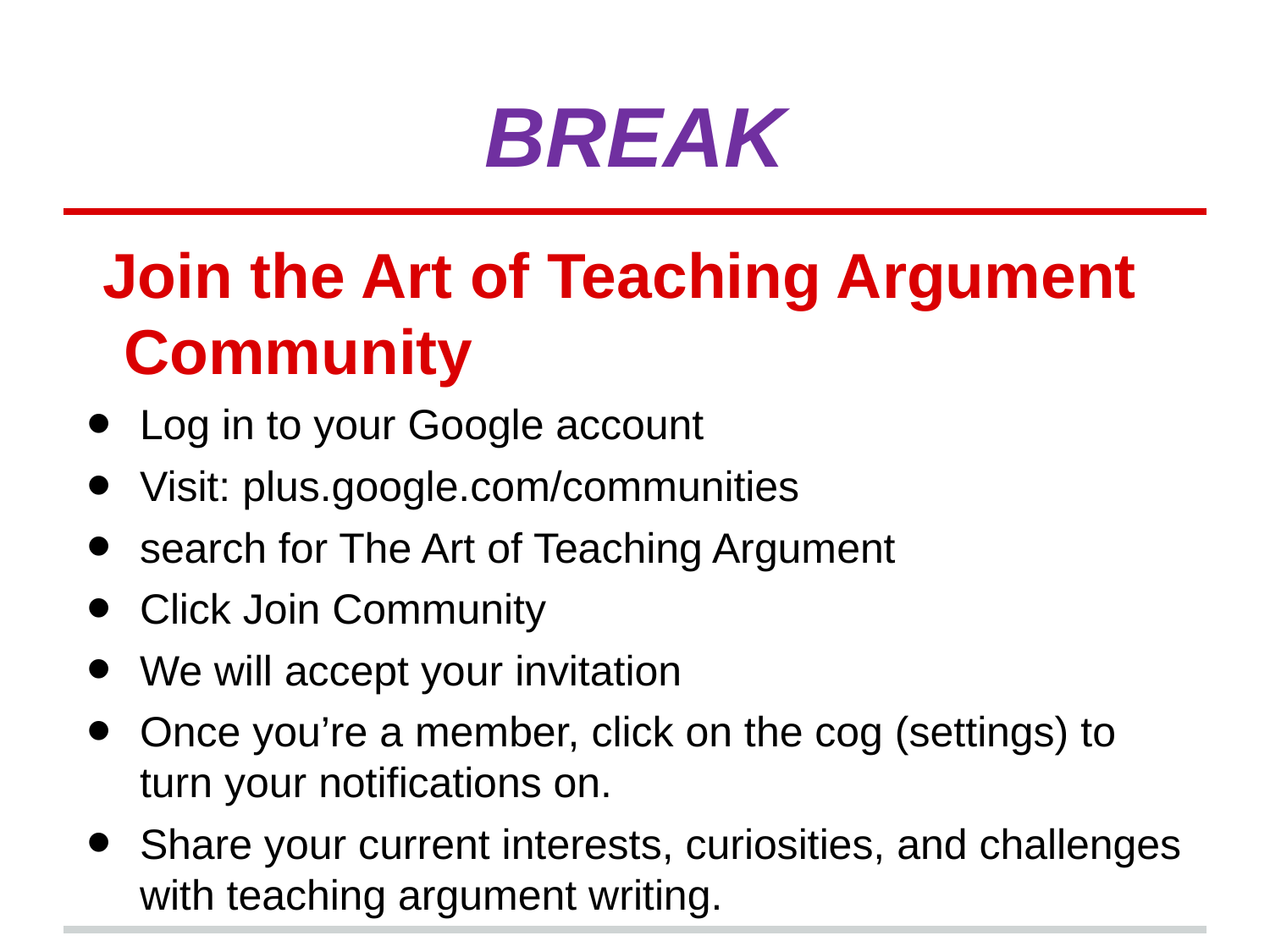

# BREAK
Join the Art of Teaching Argument Community
Log in to your Google account
Visit: plus.google.com/communities
search for The Art of Teaching Argument
Click Join Community
We will accept your invitation
Once you’re a member, click on the cog (settings) to turn your notifications on.
Share your current interests, curiosities, and challenges with teaching argument writing.